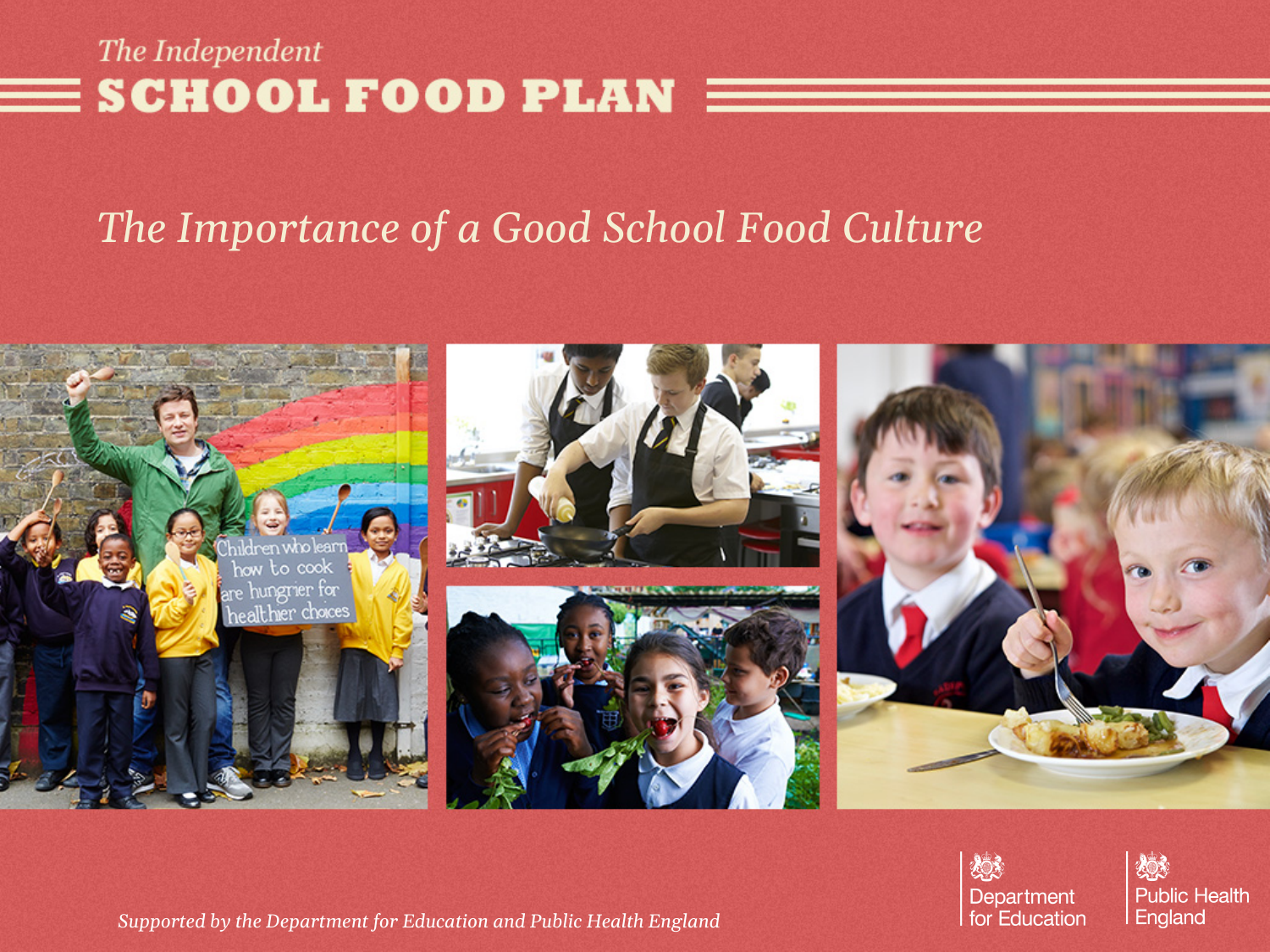

# The Importance of a Good School Food Culture